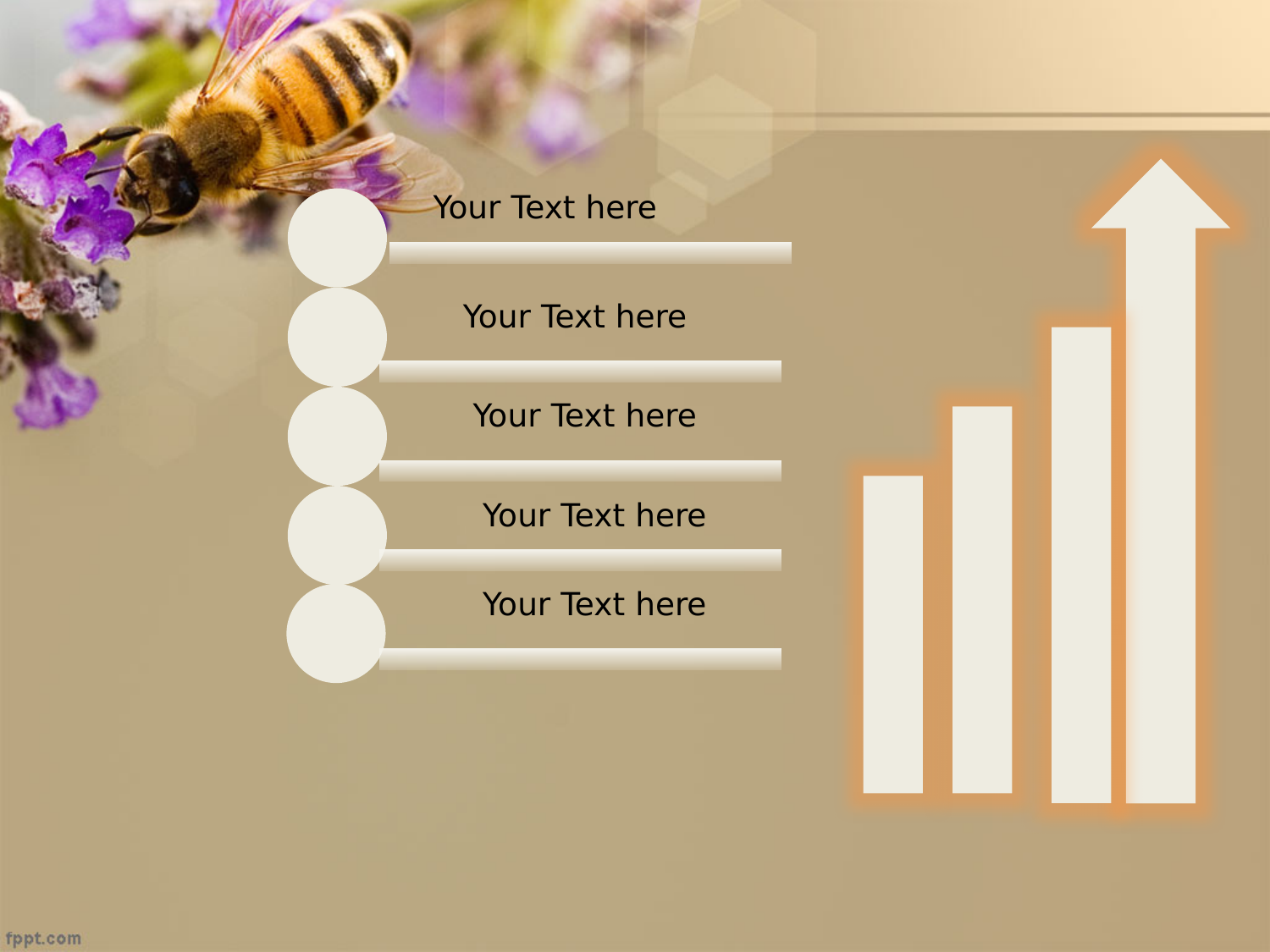

#

Your Text here

Your Text here

Your Text here

Your Text here

Your Text here